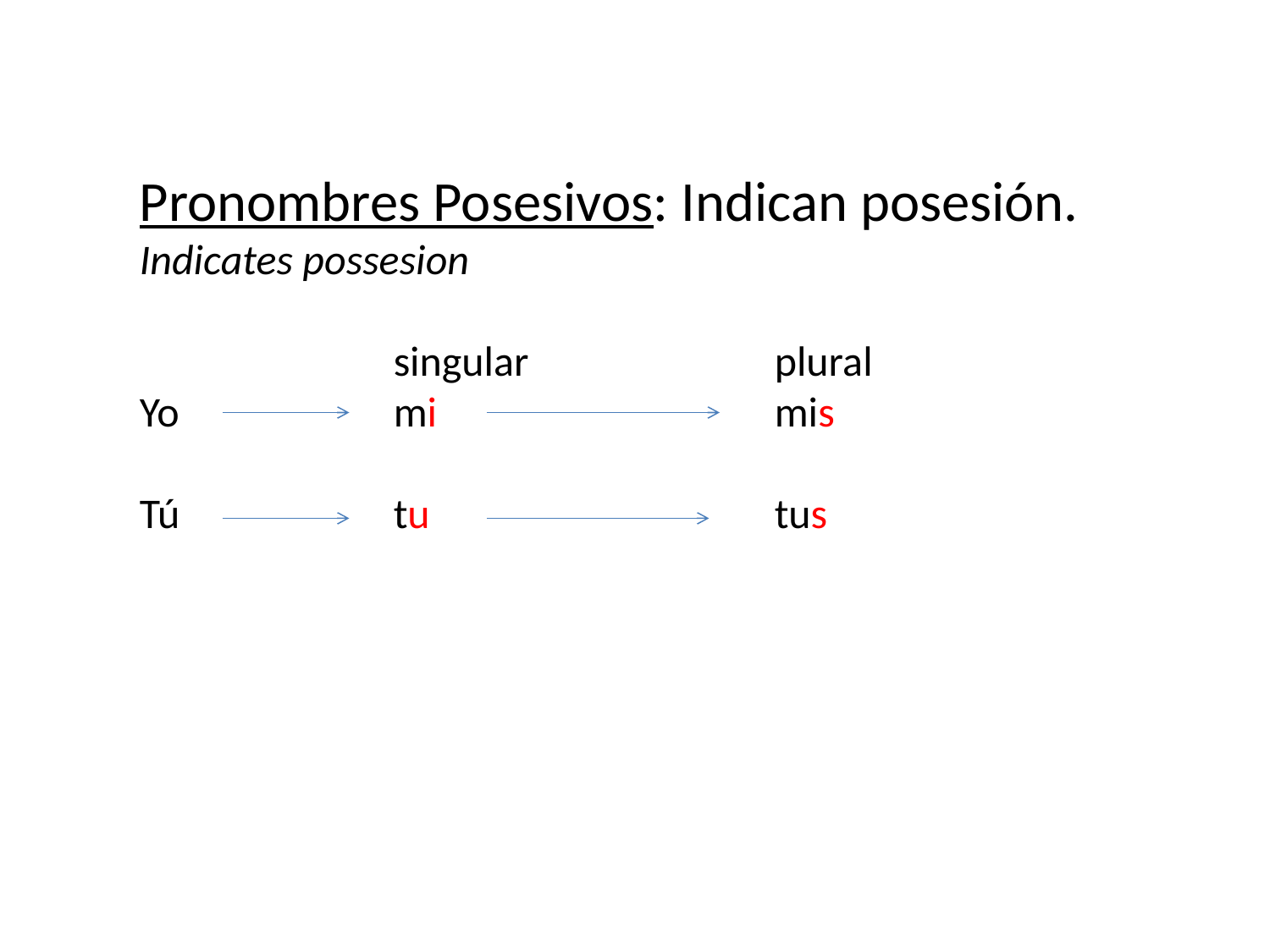

Pronombres Posesivos: Indican posesión.
Indicates possesion

		singular		plural
Yo 		mi			mis

Tú		tu			tus